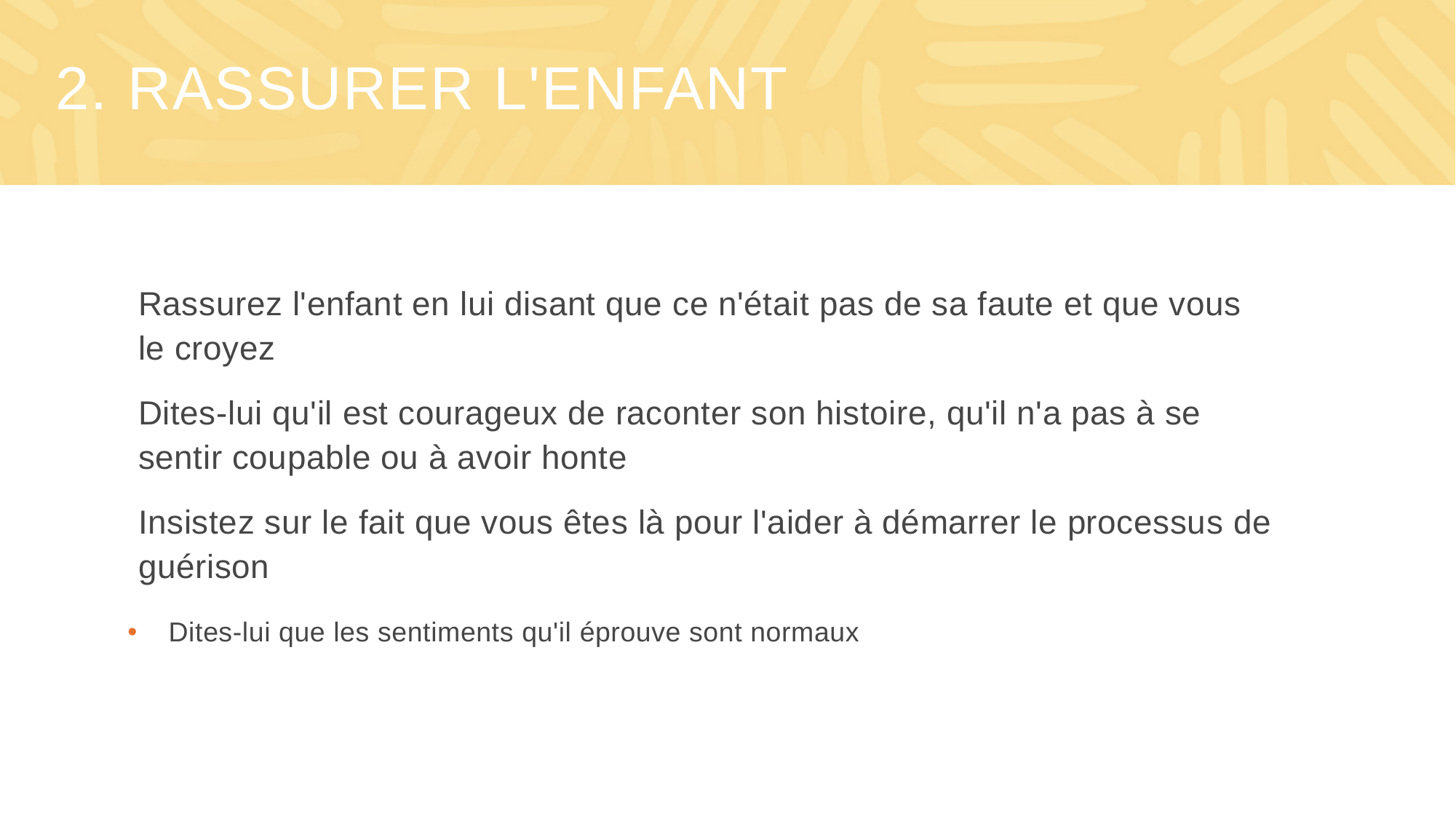

# 2. Rassurer l'enfant
Rassurez l'enfant en lui disant que ce n'était pas de sa faute et que vous le croyez
Dites-lui qu'il est courageux de raconter son histoire, qu'il n'a pas à se sentir coupable ou à avoir honte
Insistez sur le fait que vous êtes là pour l'aider à démarrer le processus de guérison
Dites-lui que les sentiments qu'il éprouve sont normaux